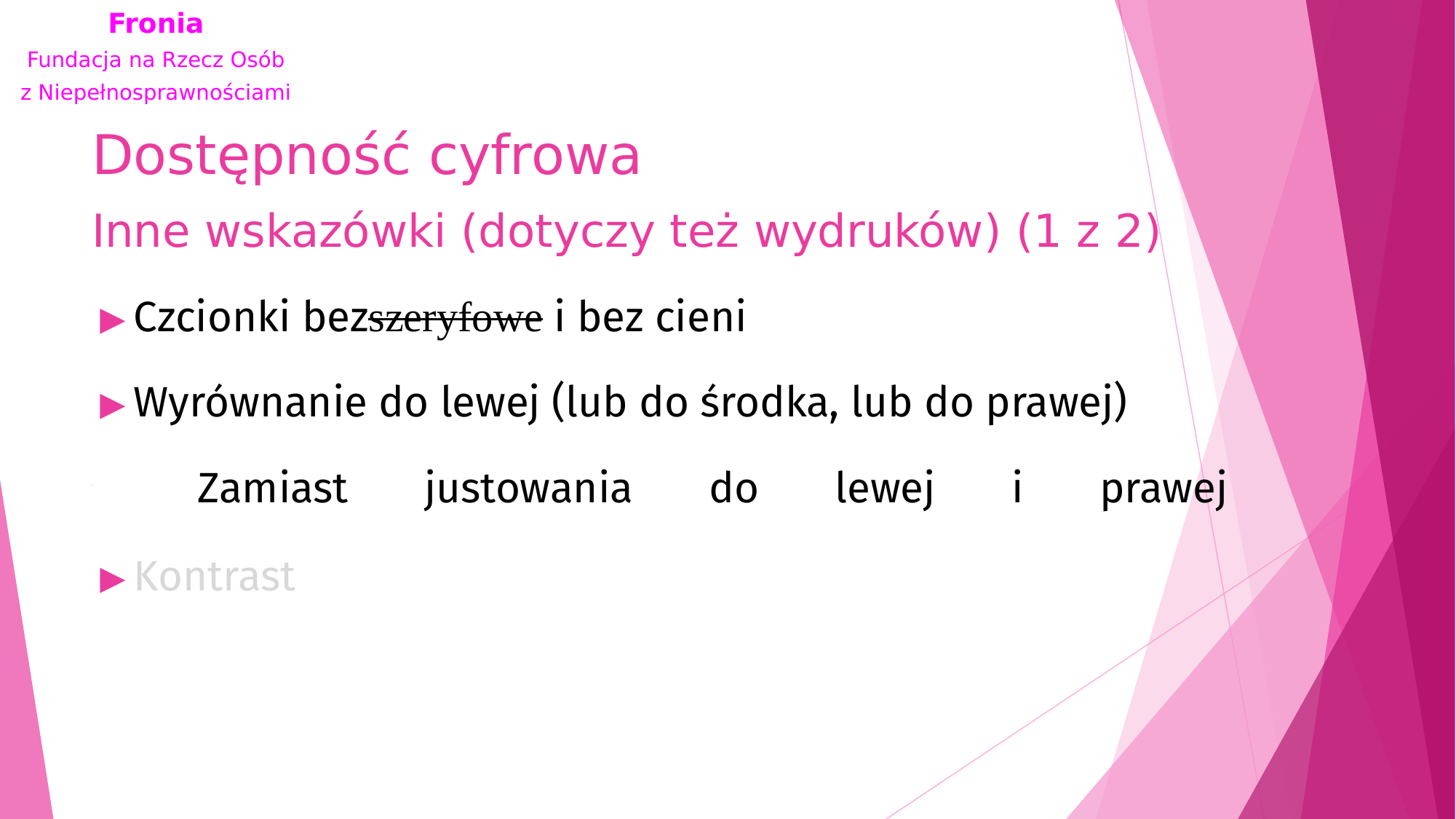

# Dostępność cyfrowa Inne wskazówki (dotyczy też wydruków) (1 z 2)
Czcionki bezszeryfowe i bez cieni
Wyrównanie do lewej (lub do środka, lub do prawej)
 Zamiast justowania do lewej i prawej
Kontrast